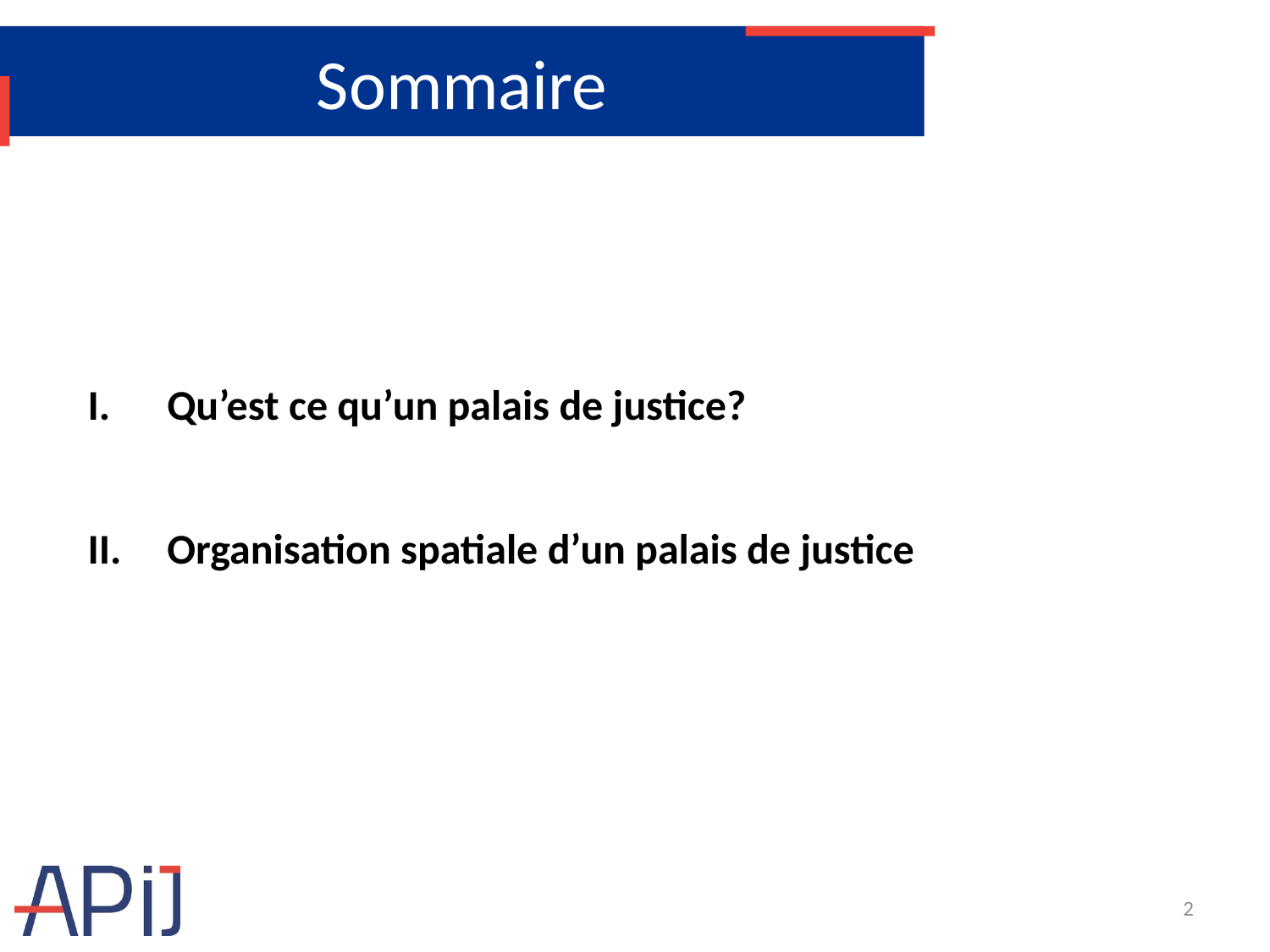

# Sommaire

Qu’est ce qu’un palais de justice?

Organisation spatiale d’un palais de justice

2